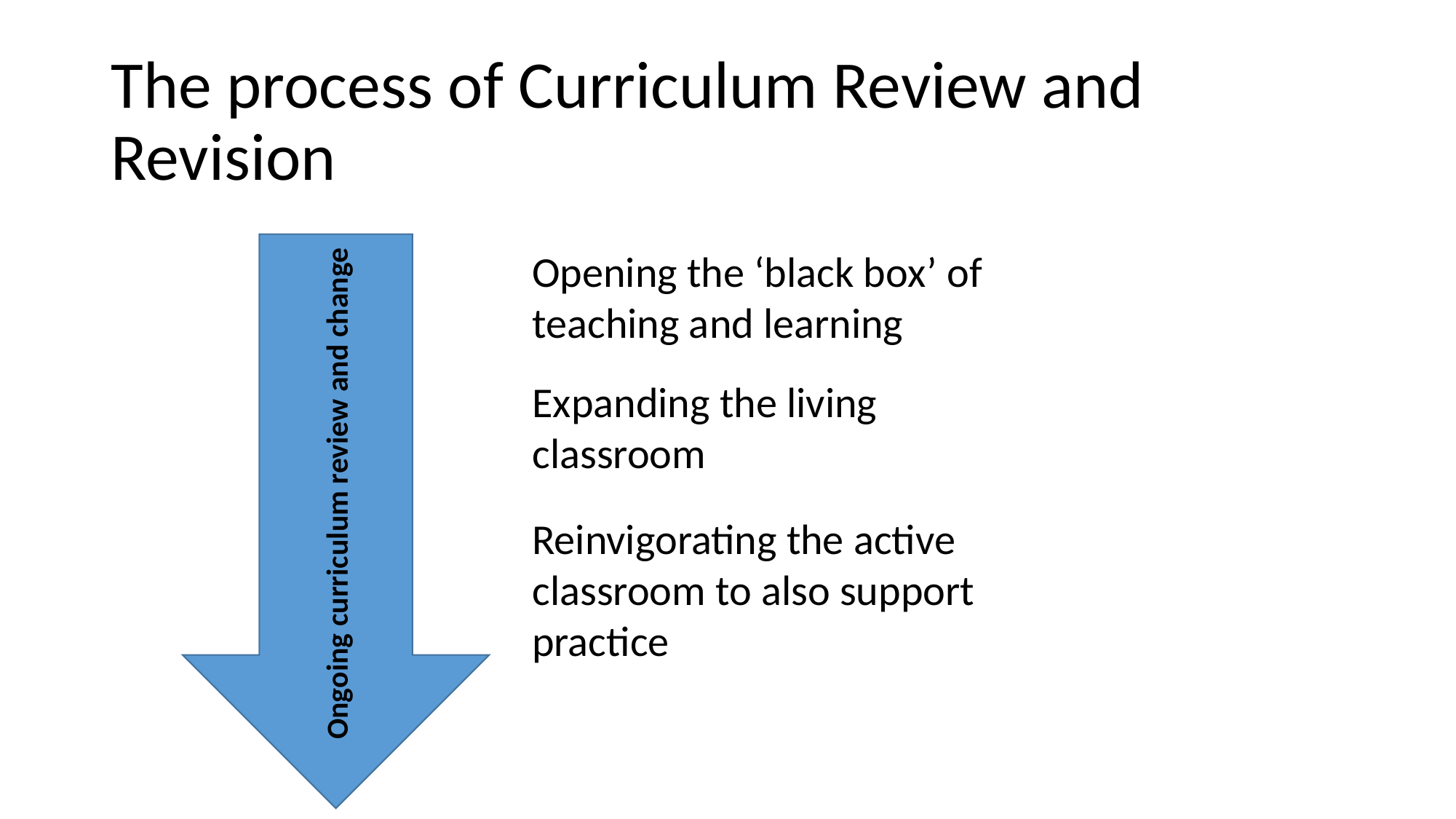

# The process of Curriculum Review and Revision

Opening the ‘black box’ of teaching and learning
Expanding the living classroom
Ongoing curriculum review and change
Reinvigorating the active classroom to also support practice